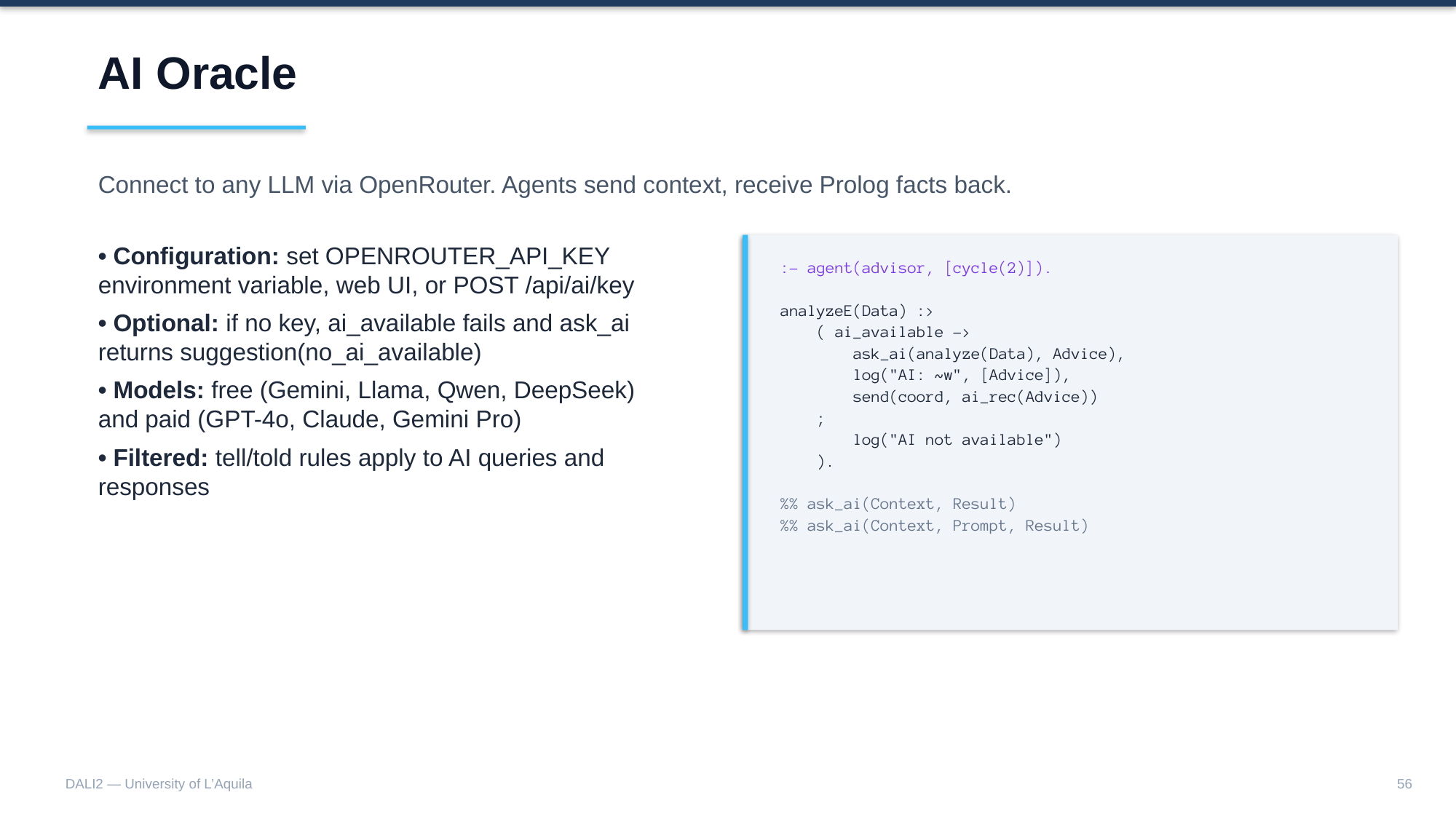

AI Oracle

Connect to any LLM via OpenRouter. Agents send context, receive Prolog facts back.
• Configuration: set OPENROUTER_API_KEY environment variable, web UI, or POST /api/ai/key
• Optional: if no key, ai_available fails and ask_ai returns suggestion(no_ai_available)
• Models: free (Gemini, Llama, Qwen, DeepSeek) and paid (GPT-4o, Claude, Gemini Pro)
• Filtered: tell/told rules apply to AI queries and responses

:- agent(advisor, [cycle(2)]).

analyzeE(Data) :>
    ( ai_available ->
        ask_ai(analyze(Data), Advice),
        log("AI: ~w", [Advice]),
        send(coord, ai_rec(Advice))
    ;
        log("AI not available")
    ).

%% ask_ai(Context, Result)
%% ask_ai(Context, Prompt, Result)
DALI2 — University of L’Aquila
56